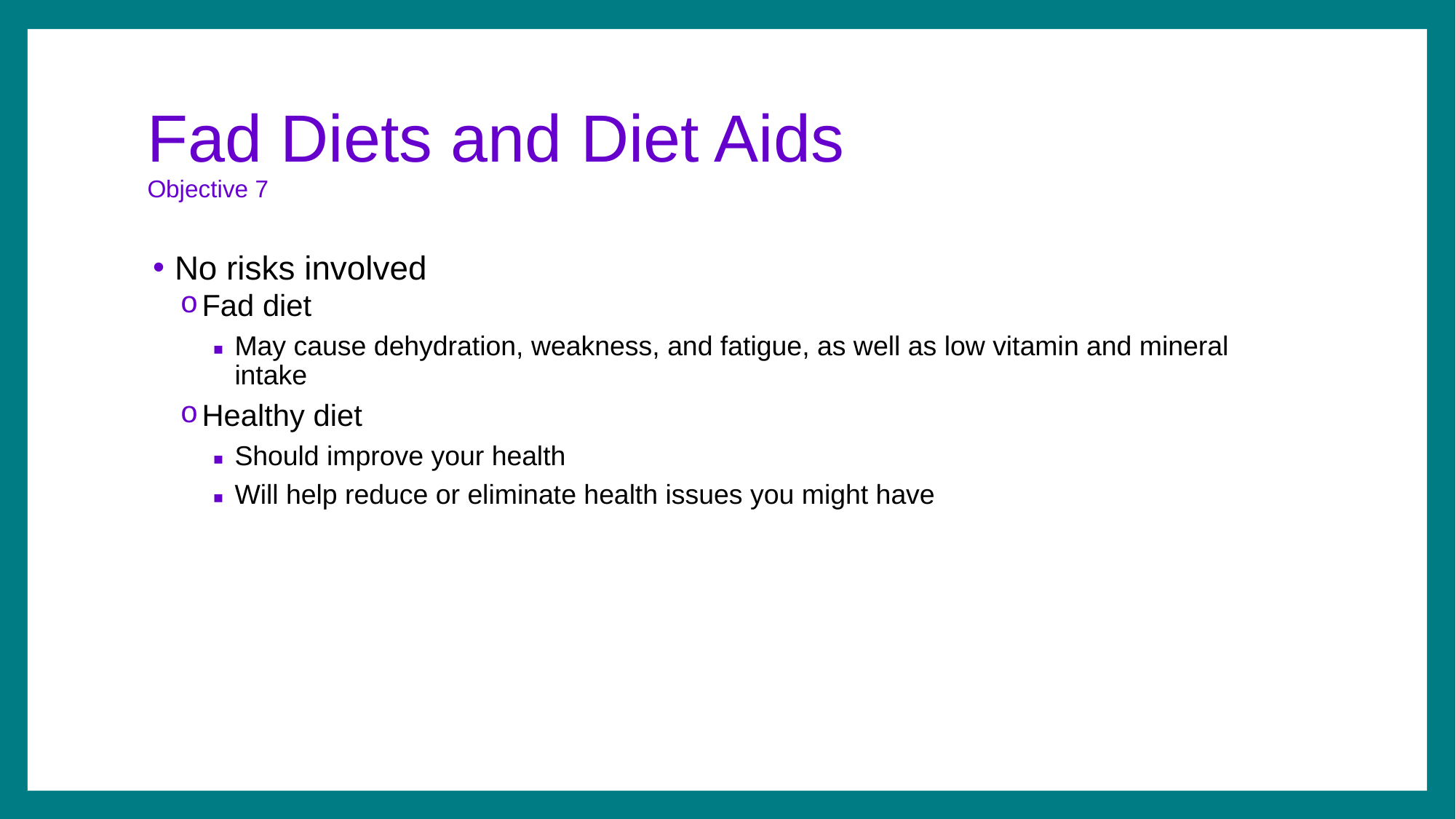

# Fad Diets and Diet Aids Objective 7
No risks involved
Fad diet
May cause dehydration, weakness, and fatigue, as well as low vitamin and mineral intake
Healthy diet
Should improve your health
Will help reduce or eliminate health issues you might have